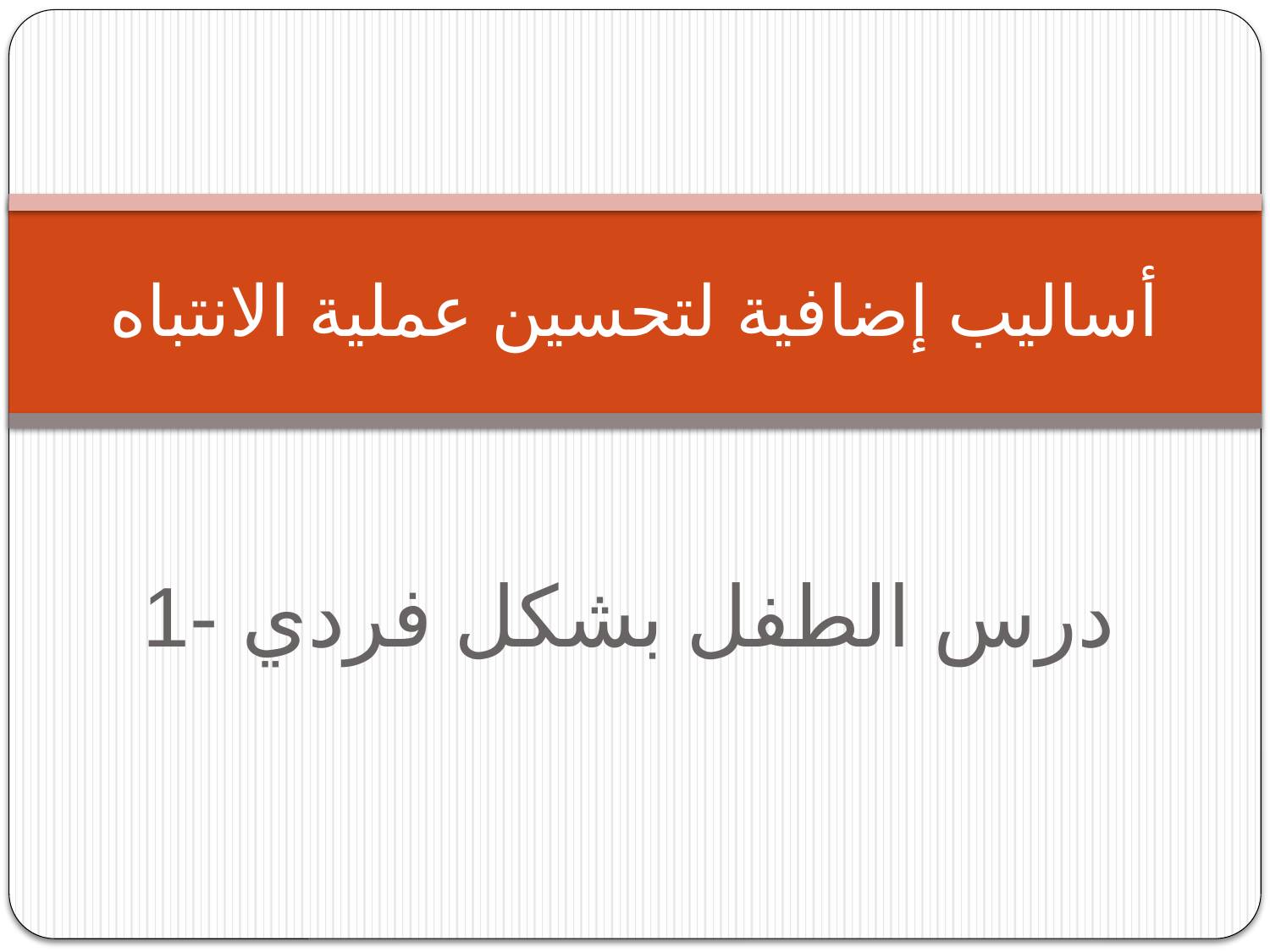

# أساليب إضافية لتحسين عملية الانتباه

1- درس الطفل بشكل فردي